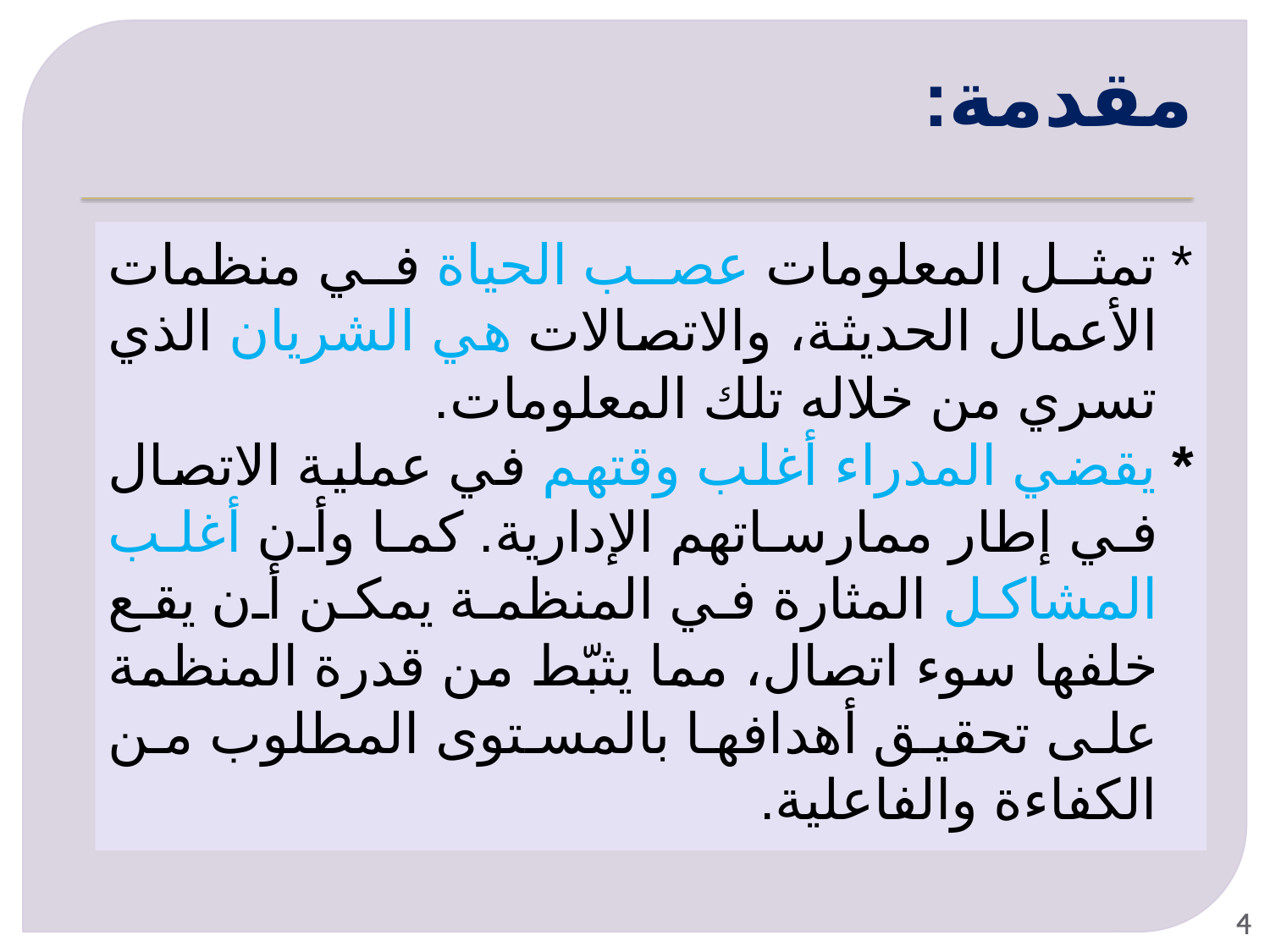

# مقدمة:
* تمثل المعلومات عصب الحياة في منظمات الأعمال الحديثة، والاتصالات هي الشريان الذي تسري من خلاله تلك المعلومات.
* يقضي المدراء أغلب وقتهم في عملية الاتصال في إطار ممارساتهم الإدارية. كما وأن أغلب المشاكل المثارة في المنظمة يمكن أن يقع خلفها سوء اتصال، مما يثبّط من قدرة المنظمة على تحقيق أهدافها بالمستوى المطلوب من الكفاءة والفاعلية.
4